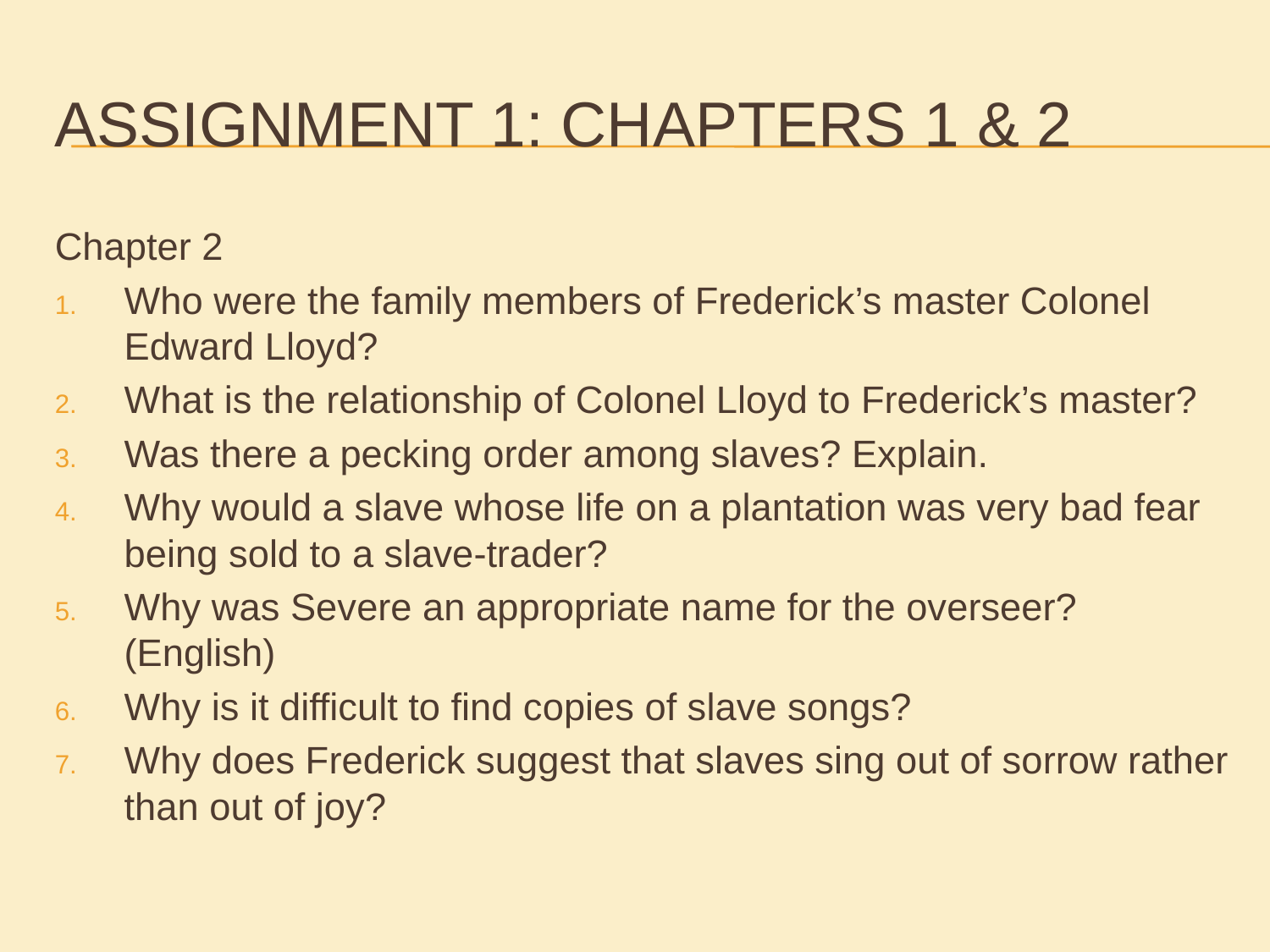

# Assignment 1: Chapters 1 & 2
Chapter 2
Who were the family members of Frederick’s master Colonel Edward Lloyd?
What is the relationship of Colonel Lloyd to Frederick’s master?
Was there a pecking order among slaves? Explain.
Why would a slave whose life on a plantation was very bad fear being sold to a slave-trader?
Why was Severe an appropriate name for the overseer? (English)
Why is it difficult to find copies of slave songs?
Why does Frederick suggest that slaves sing out of sorrow rather than out of joy?